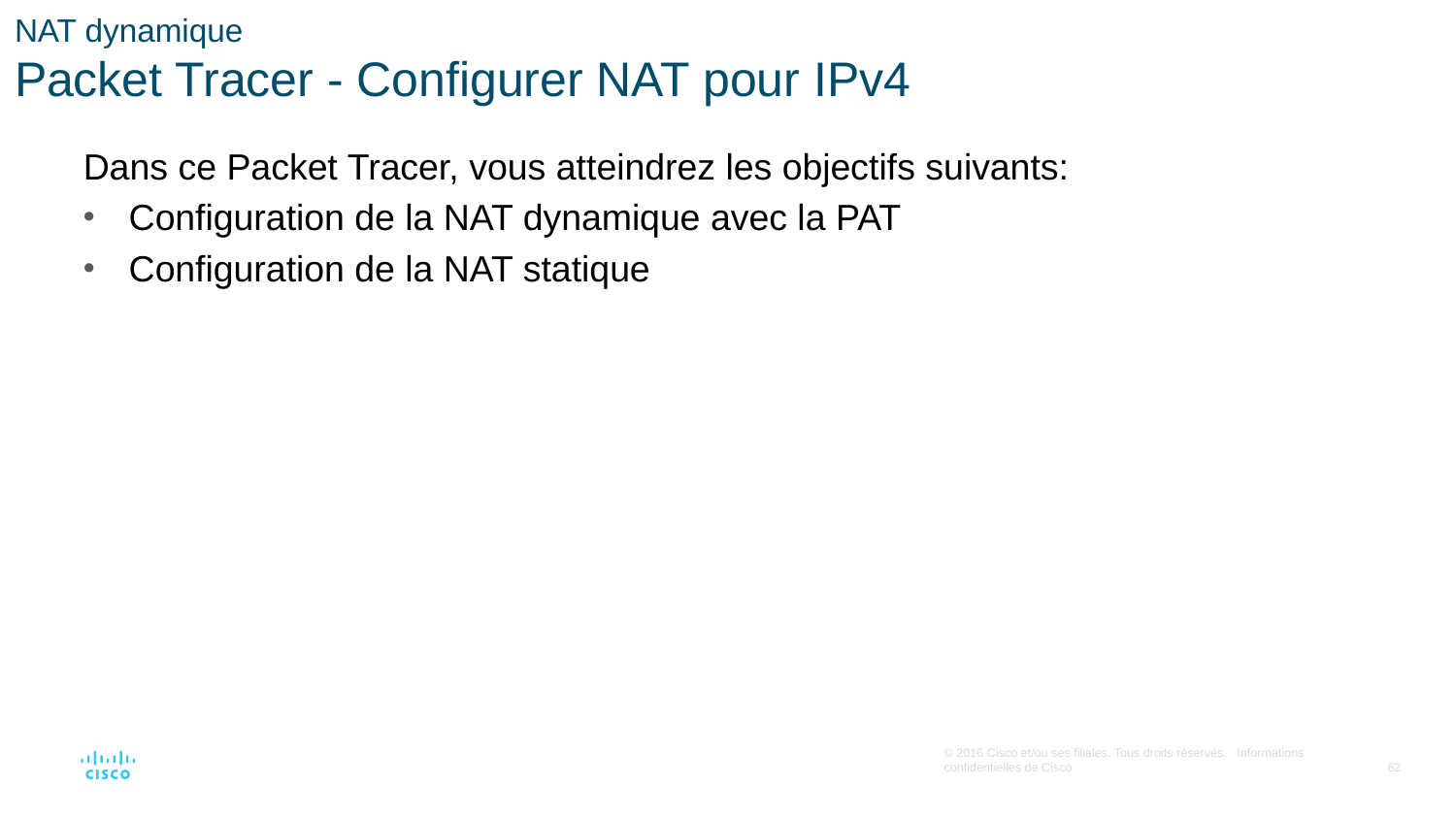

# NAT dynamique Packet Tracer - Configurer NAT pour IPv4
Dans ce Packet Tracer, vous atteindrez les objectifs suivants:
Configuration de la NAT dynamique avec la PAT
Configuration de la NAT statique